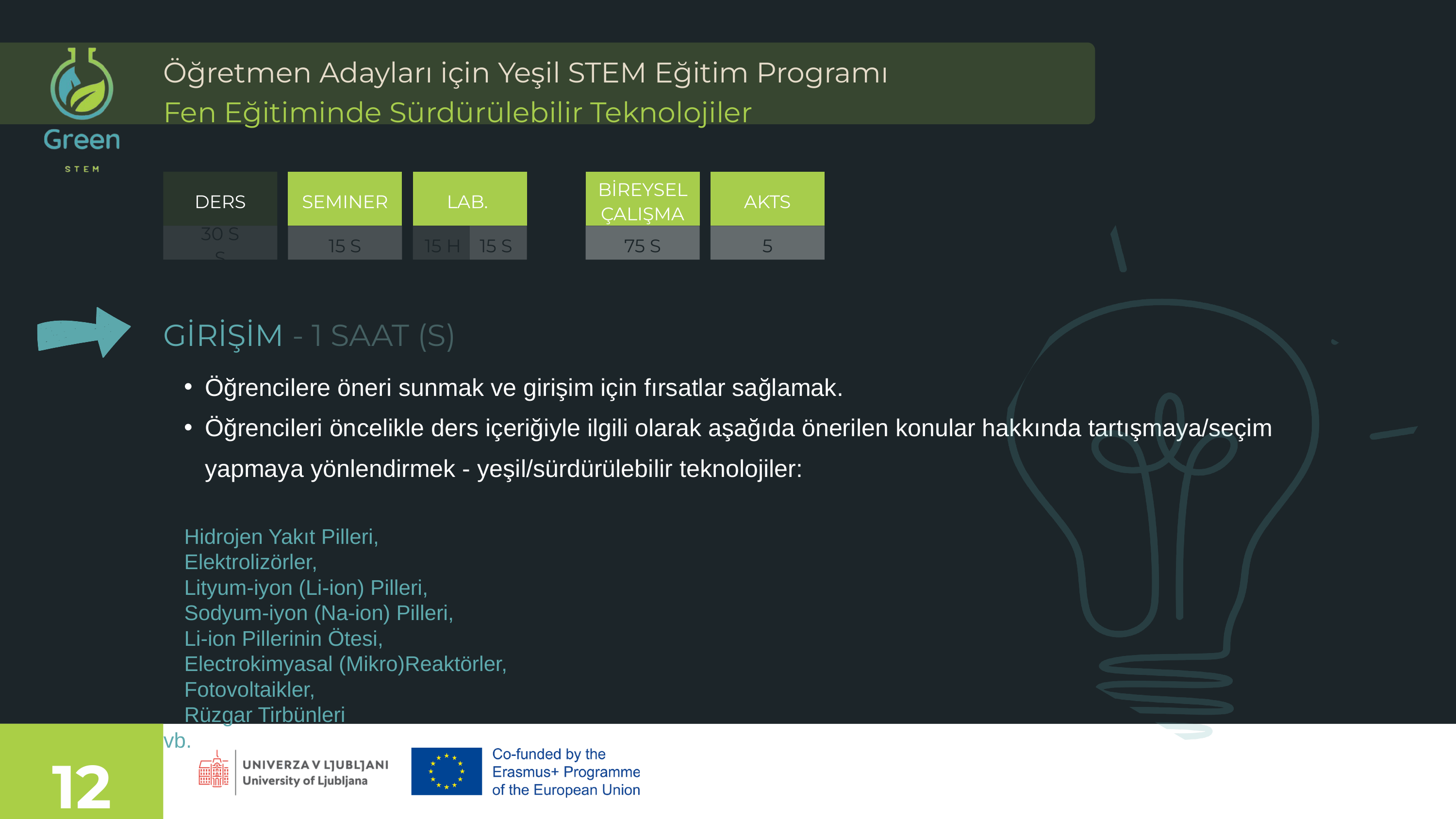

Öğretmen Adayları için Yeşil STEM Eğitim Programı
Fen Eğitiminde Sürdürülebilir Teknolojiler

DERS

SEMINER

LAB.

BİREYSEL ÇALIŞMA

AKTS

30 S
S

15 S

15 H

15 S

75 S

5

GİRİŞİM - 1 SAAT (S)

Öğrencilere öneri sunmak ve girişim için fırsatlar sağlamak.
Öğrencileri öncelikle ders içeriğiyle ilgili olarak aşağıda önerilen konular hakkında tartışmaya/seçim yapmaya yönlendirmek - yeşil/sürdürülebilir teknolojiler:

Hidrojen Yakıt Pilleri,
Elektrolizörler,
Lityum-iyon (Li-ion) Pilleri,
Sodyum-iyon (Na-ion) Pilleri,
Li-ion Pillerinin Ötesi,
Electrokimyasal (Mikro)Reaktörler,
Fotovoltaikler,
Rüzgar Tirbünleri
vb.

12

Presented by Rachelle Beaudry